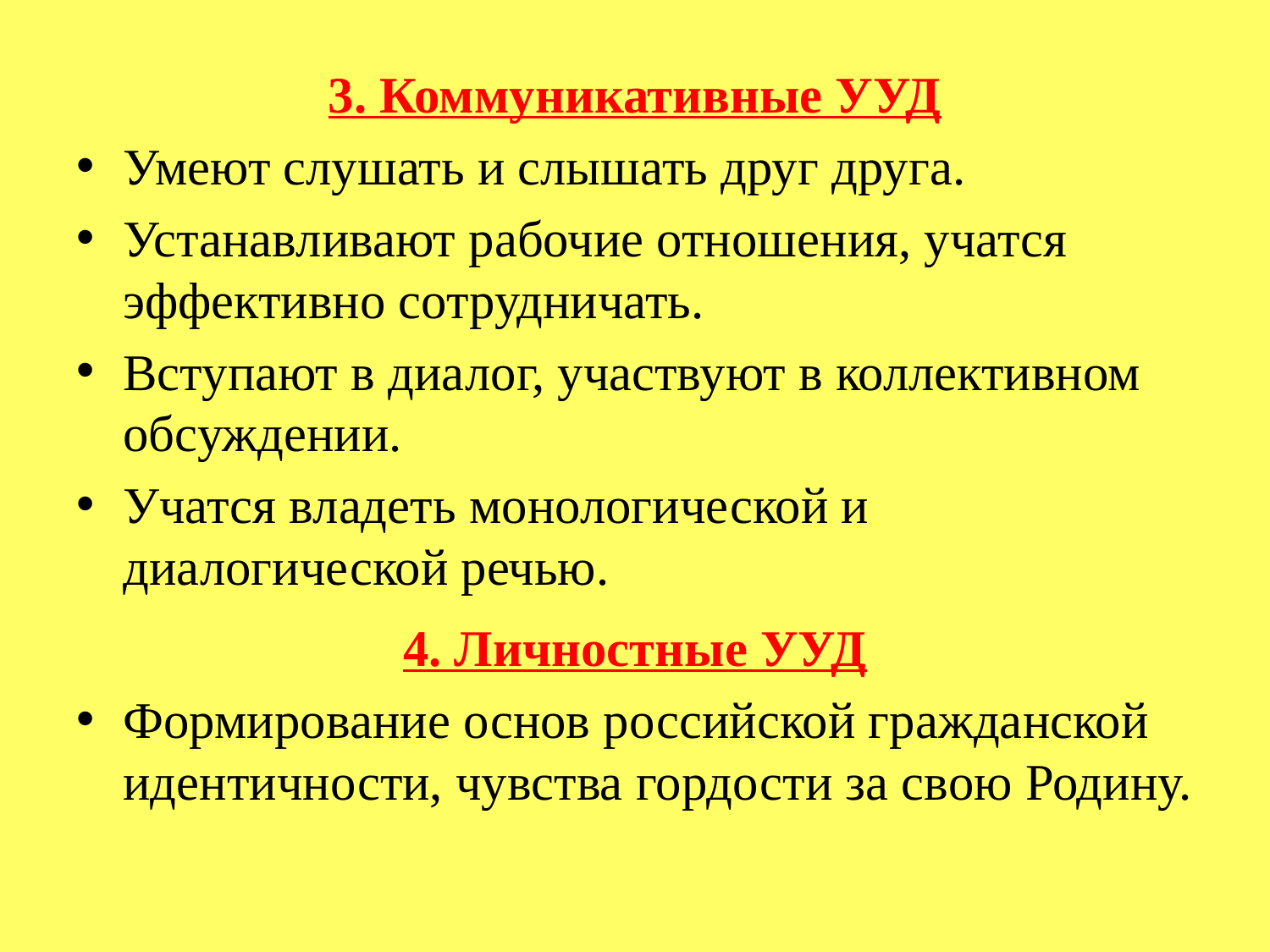

#
3. Коммуникативные УУД
Умеют слушать и слышать друг друга.
Устанавливают рабочие отношения, учатся эффективно сотрудничать.
Вступают в диалог, участвуют в коллективном обсуждении.
Учатся владеть монологической и диалогической речью.
4. Личностные УУД
Формирование основ российской гражданской идентичности, чувства гордости за свою Родину.